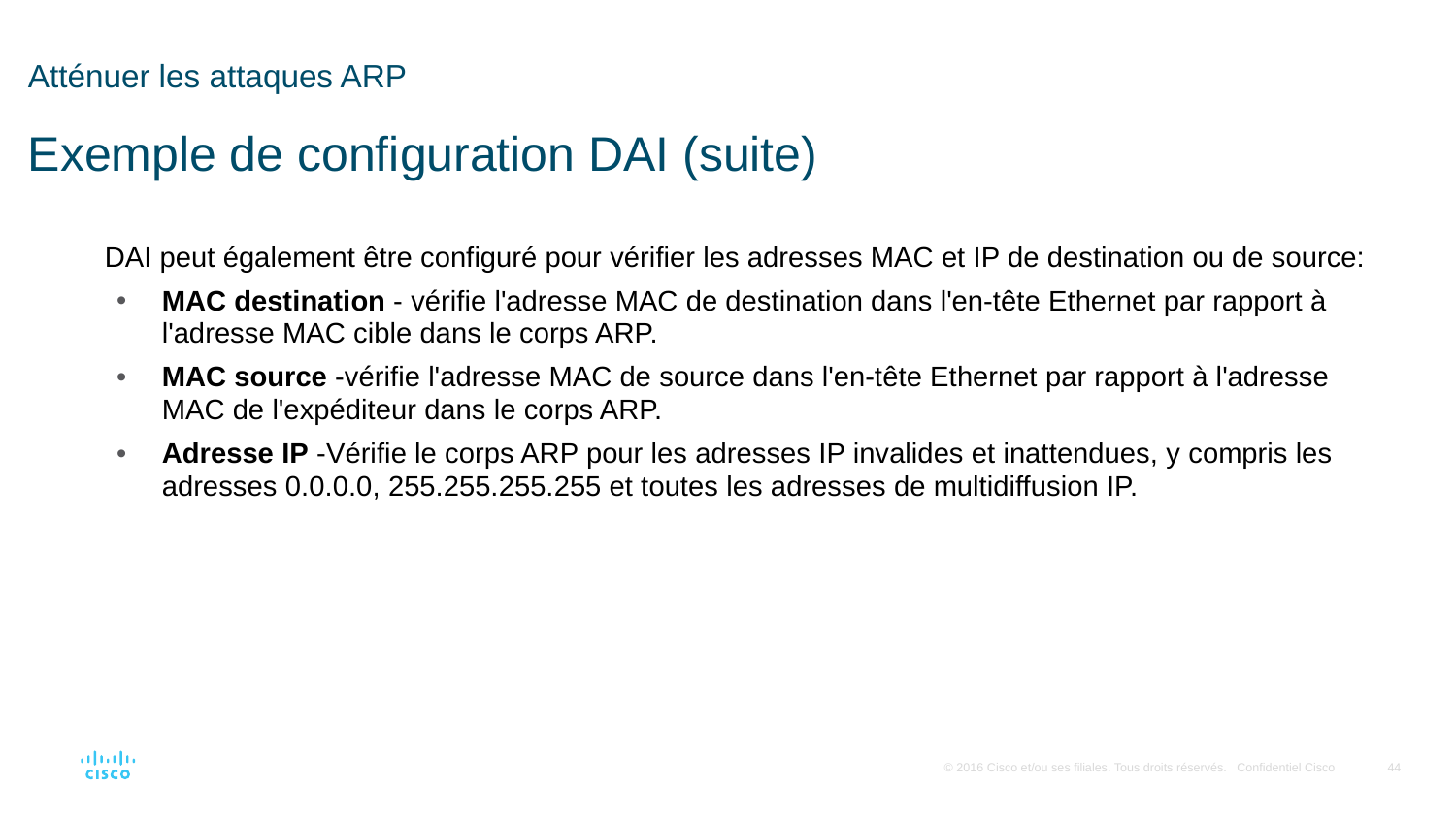

# Atténuer les attaques ARP Exemple de configuration DAI (suite)
DAI peut également être configuré pour vérifier les adresses MAC et IP de destination ou de source:
MAC destination - vérifie l'adresse MAC de destination dans l'en-tête Ethernet par rapport à l'adresse MAC cible dans le corps ARP.
MAC source -vérifie l'adresse MAC de source dans l'en-tête Ethernet par rapport à l'adresse MAC de l'expéditeur dans le corps ARP.
Adresse IP -Vérifie le corps ARP pour les adresses IP invalides et inattendues, y compris les adresses 0.0.0.0, 255.255.255.255 et toutes les adresses de multidiffusion IP.